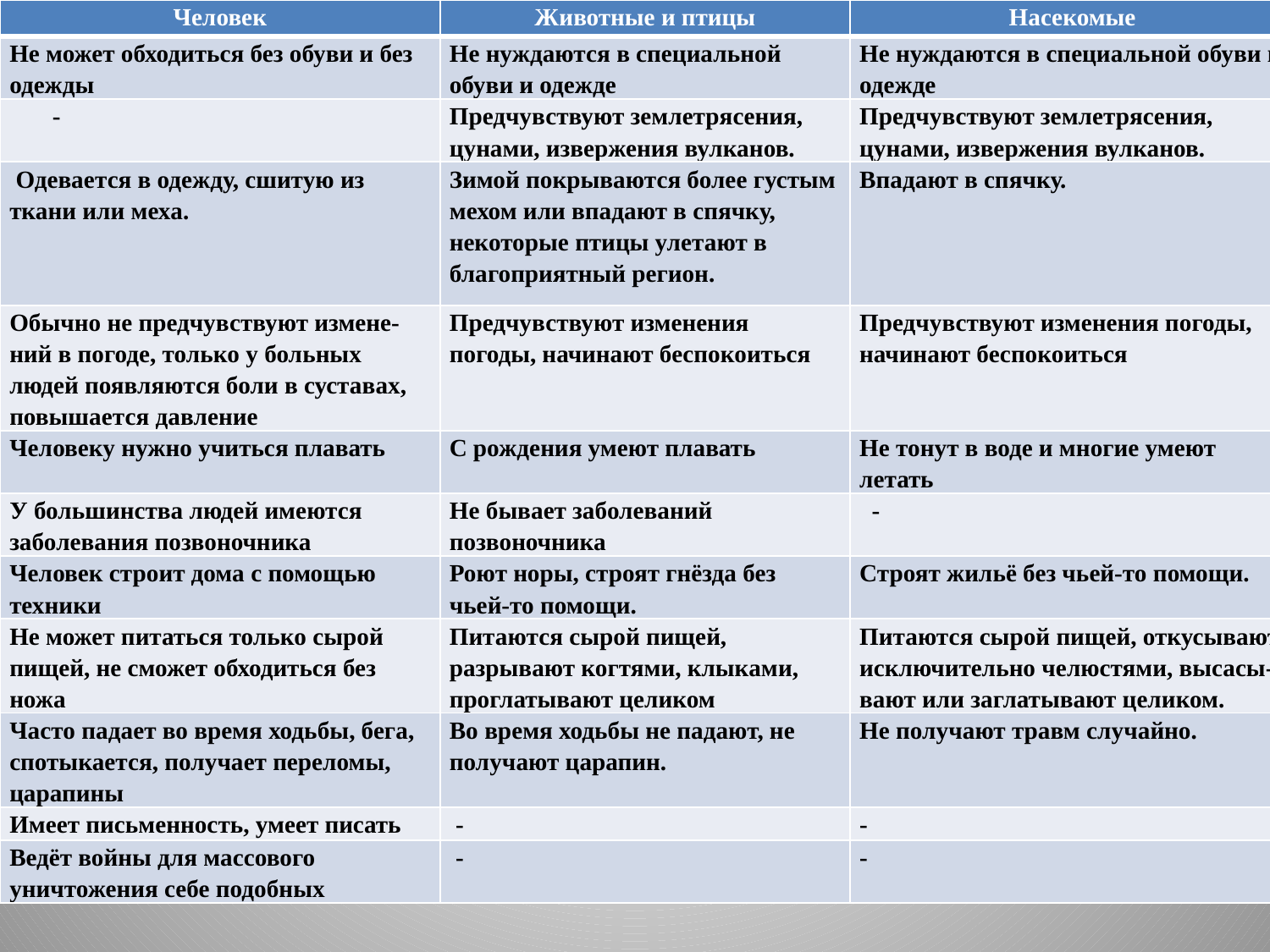

| Человек | Животные и птицы | Насекомые |
| --- | --- | --- |
| Не может обходиться без обуви и без одежды | Не нуждаются в специальной обуви и одежде | Не нуждаются в специальной обуви и одежде |
| - | Предчувствуют землетрясения, цунами, извержения вулканов. | Предчувствуют землетрясения, цунами, извержения вулканов. |
| Одевается в одежду, сшитую из ткани или меха. | Зимой покрываются более густым мехом или впадают в спячку, некоторые птицы улетают в благоприятный регион. | Впадают в спячку. |
| Обычно не предчувствуют измене-ний в погоде, только у больных людей появляются боли в суставах, повышается давление | Предчувствуют изменения погоды, начинают беспокоиться | Предчувствуют изменения погоды, начинают беспокоиться |
| Человеку нужно учиться плавать | С рождения умеют плавать | Не тонут в воде и многие умеют летать |
| У большинства людей имеются заболевания позвоночника | Не бывает заболеваний позвоночника | - |
| Человек строит дома с помощью техники | Роют норы, строят гнёзда без чьей-то помощи. | Строят жильё без чьей-то помощи. |
| Не может питаться только сырой пищей, не сможет обходиться без ножа | Питаются сырой пищей, разрывают когтями, клыками, проглатывают целиком | Питаются сырой пищей, откусывают исключительно челюстями, высасы-вают или заглатывают целиком. |
| Часто падает во время ходьбы, бега, спотыкается, получает переломы, царапины | Во время ходьбы не падают, не получают царапин. | Не получают травм случайно. |
| Имеет письменность, умеет писать | - | - |
| Ведёт войны для массового уничтожения себе подобных | - | - |